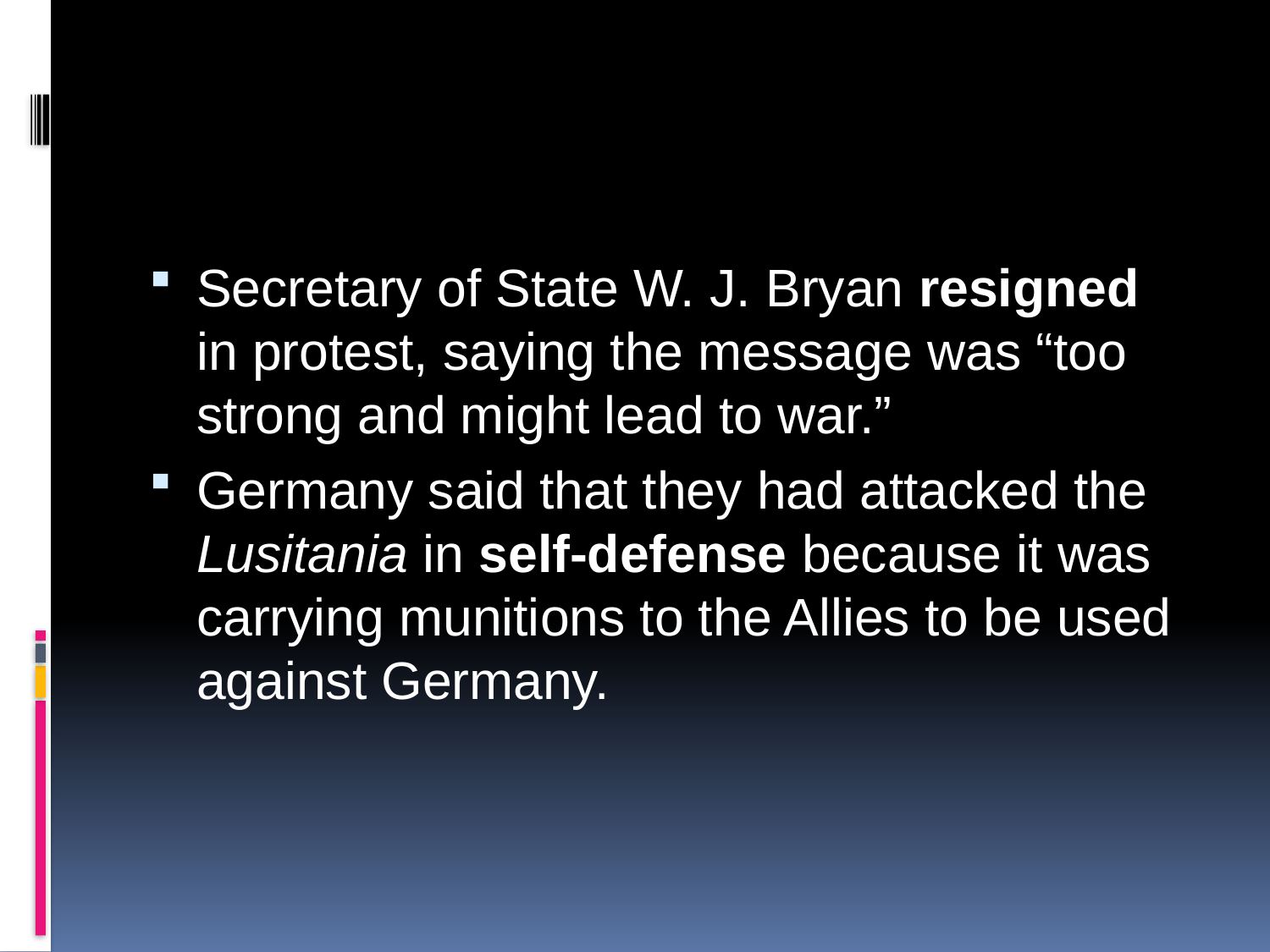

#
Secretary of State W. J. Bryan resigned in protest, saying the message was “too strong and might lead to war.”
Germany said that they had attacked the Lusitania in self-defense because it was carrying munitions to the Allies to be used against Germany.